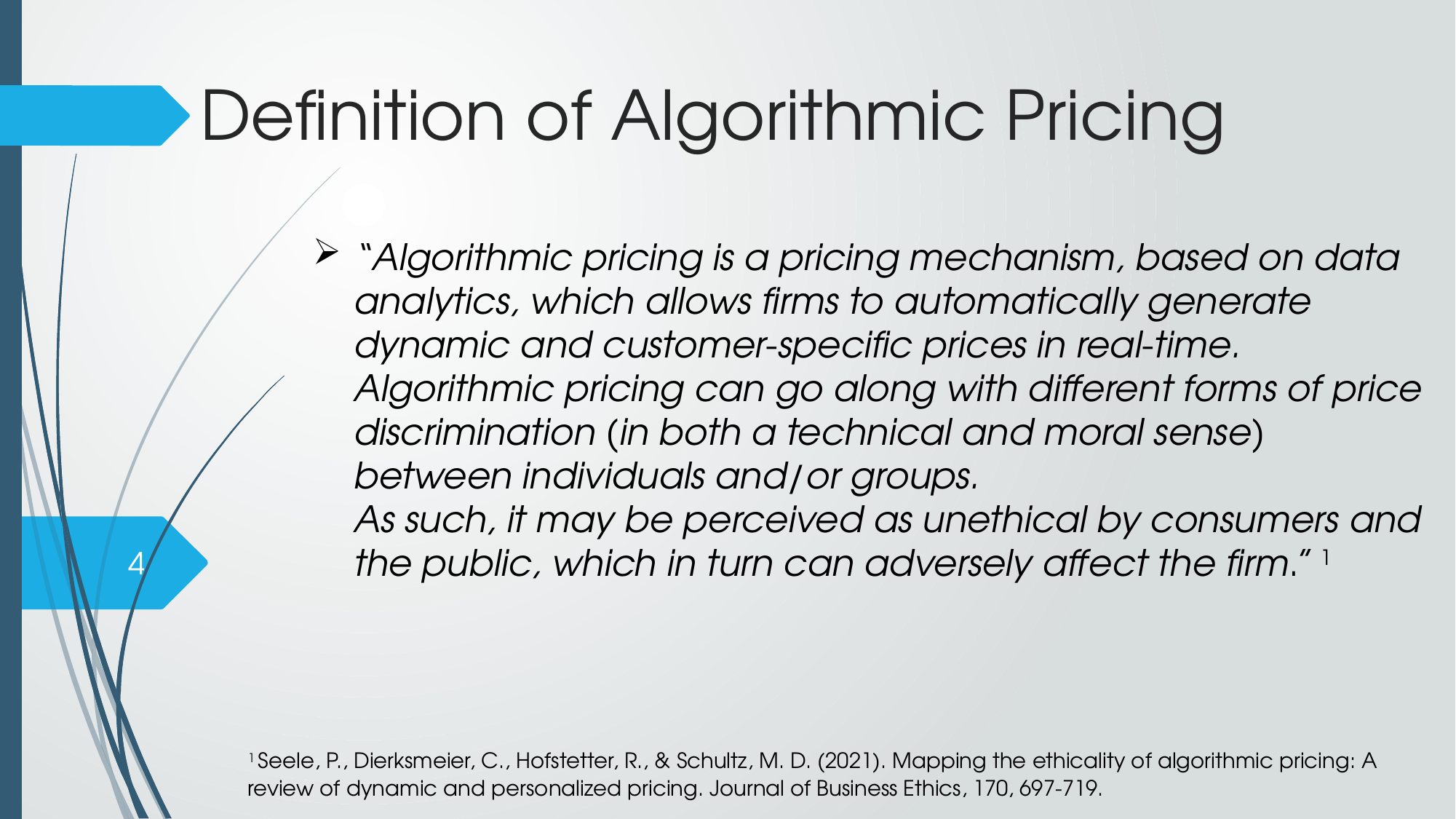

# Definition of Algorithmic Pricing

“Algorithmic pricing is a pricing mechanism, based on data analytics, which allows firms to automatically generate dynamic and customer-specific prices in real-time. Algorithmic pricing can go along with different forms of price discrimination (in both a technical and moral sense) between individuals and/or groups.                                          As such, it may be perceived as unethical by consumers and the public, which in turn can adversely affect the firm.” 1
4
1 Seele, P., Dierksmeier, C., Hofstetter, R., & Schultz, M. D. (2021). Mapping the ethicality of algorithmic pricing: A review of dynamic and personalized pricing. Journal of Business Ethics, 170, 697-719.